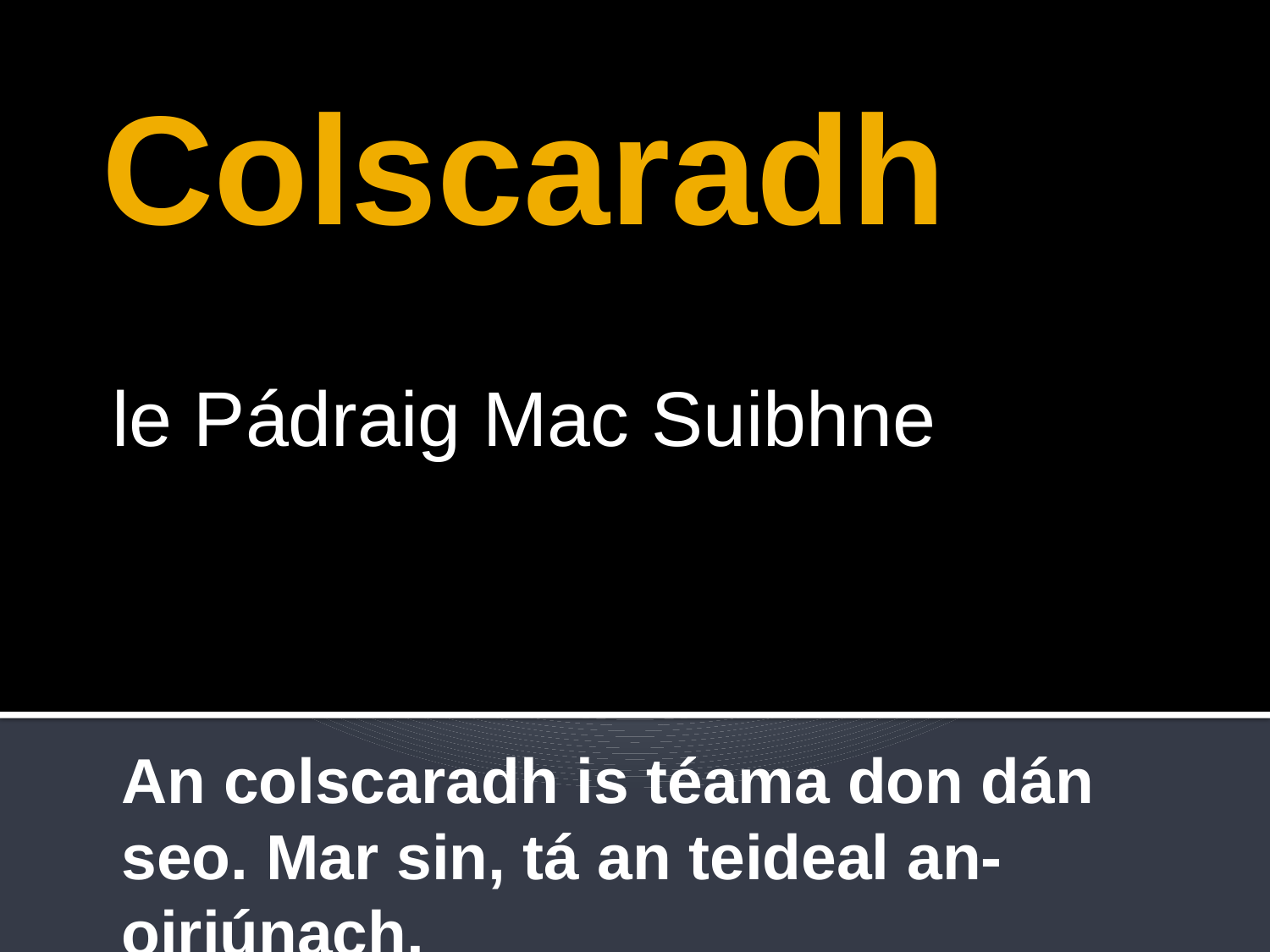

# Colscaradh
le Pádraig Mac Suibhne
An colscaradh is téama don dán seo. Mar sin, tá an teideal an-oiriúnach.